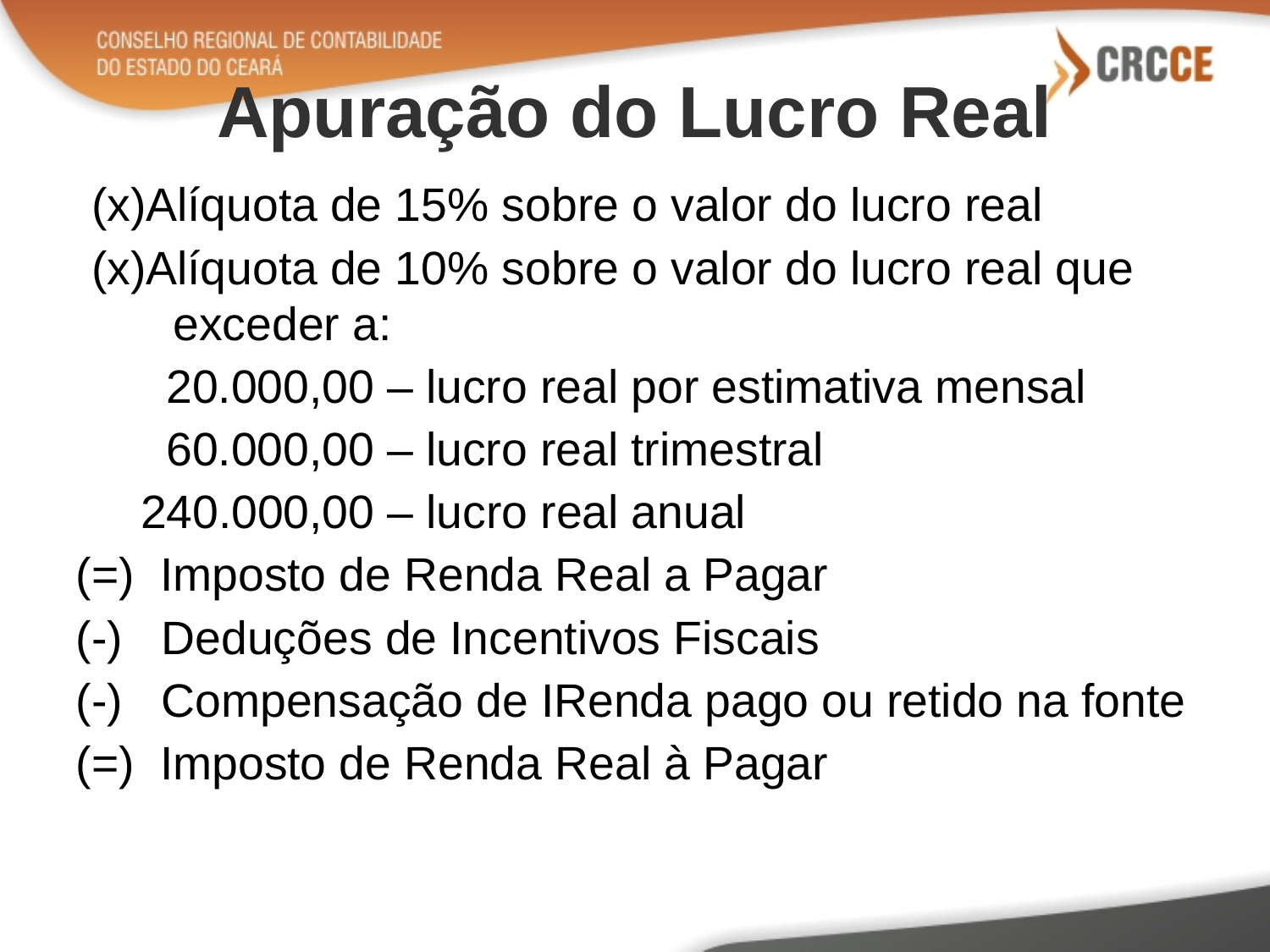

# Apuração do Lucro Real
(x)Alíquota de 15% sobre o valor do lucro real
(x)Alíquota de 10% sobre o valor do lucro real que exceder a:
       20.000,00 – lucro real por estimativa mensal
       60.000,00 – lucro real trimestral
     240.000,00 – lucro real anual
(=)  Imposto de Renda Real a Pagar
(-)   Deduções de Incentivos Fiscais
(-)   Compensação de IRenda pago ou retido na fonte
(=)  Imposto de Renda Real à Pagar